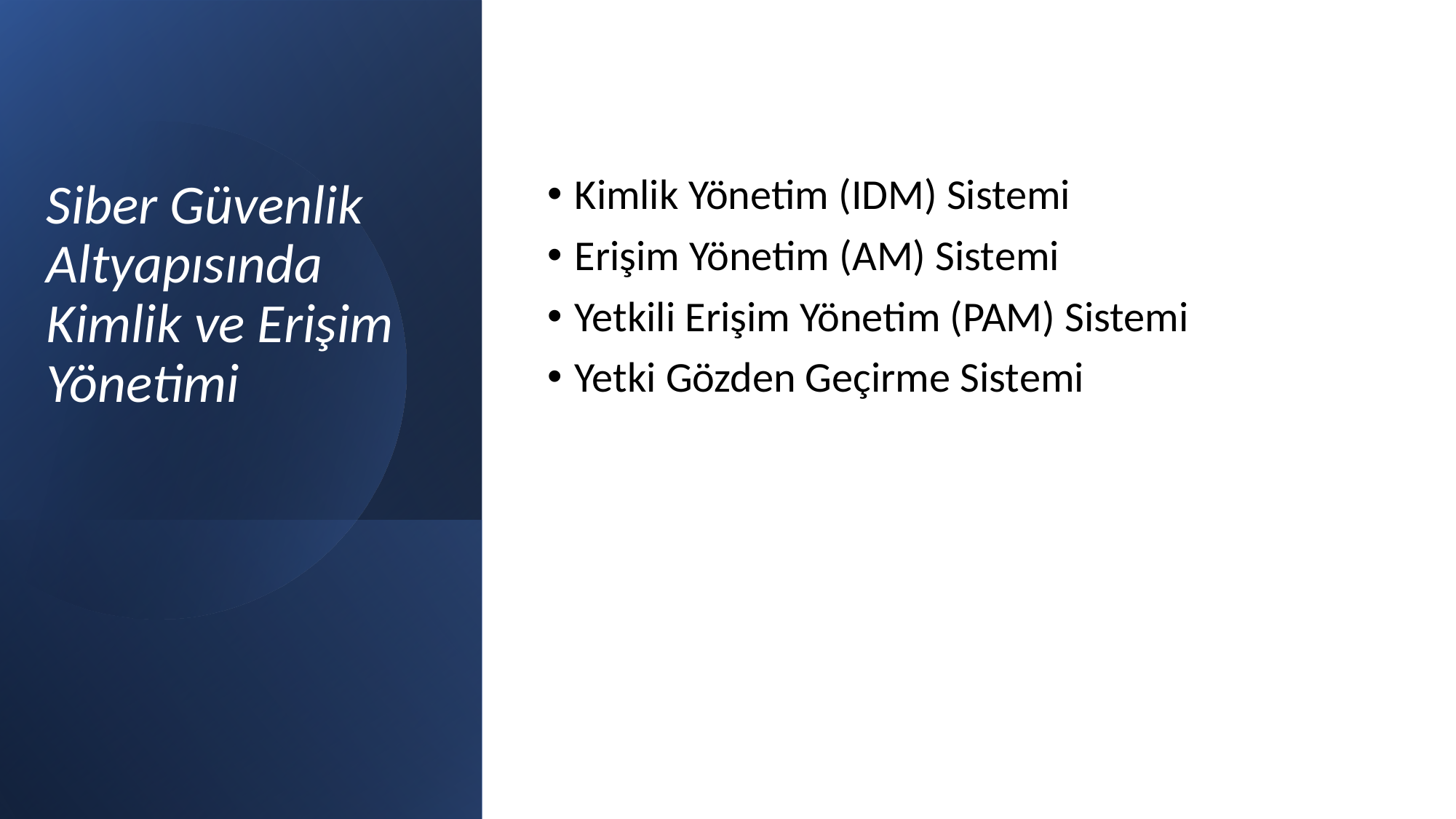

Kimlik Yönetim (IDM) Sistemi
Erişim Yönetim (AM) Sistemi
Yetkili Erişim Yönetim (PAM) Sistemi
Yetki Gözden Geçirme Sistemi

# Siber Güvenlik Altyapısında Kimlik ve Erişim Yönetimi